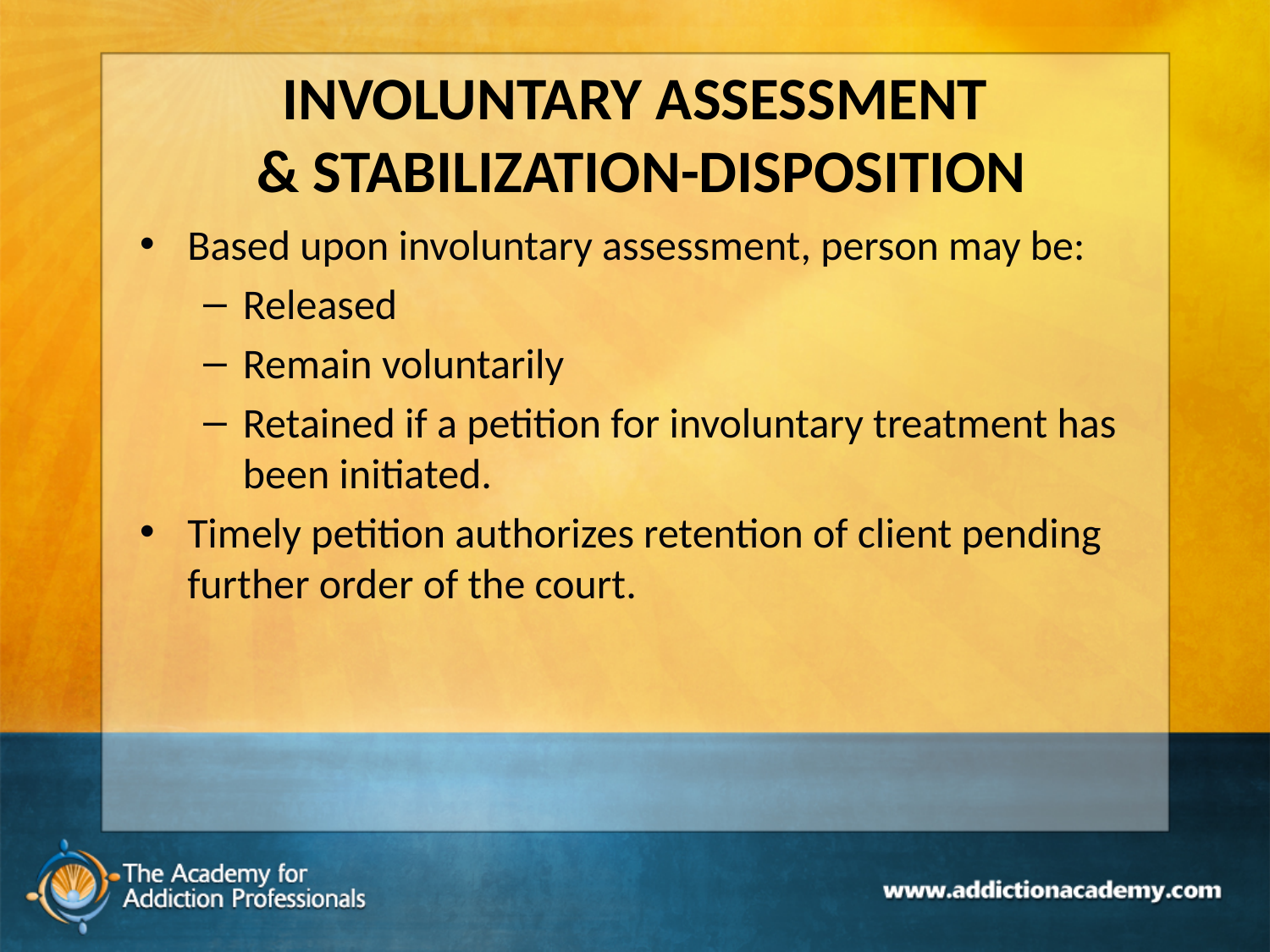

# INVOLUNTARY ASSESSMENT & STABILIZATION-DISPOSITION
Based upon involuntary assessment, person may be:
Released
Remain voluntarily
Retained if a petition for involuntary treatment has been initiated.
Timely petition authorizes retention of client pending further order of the court.

147